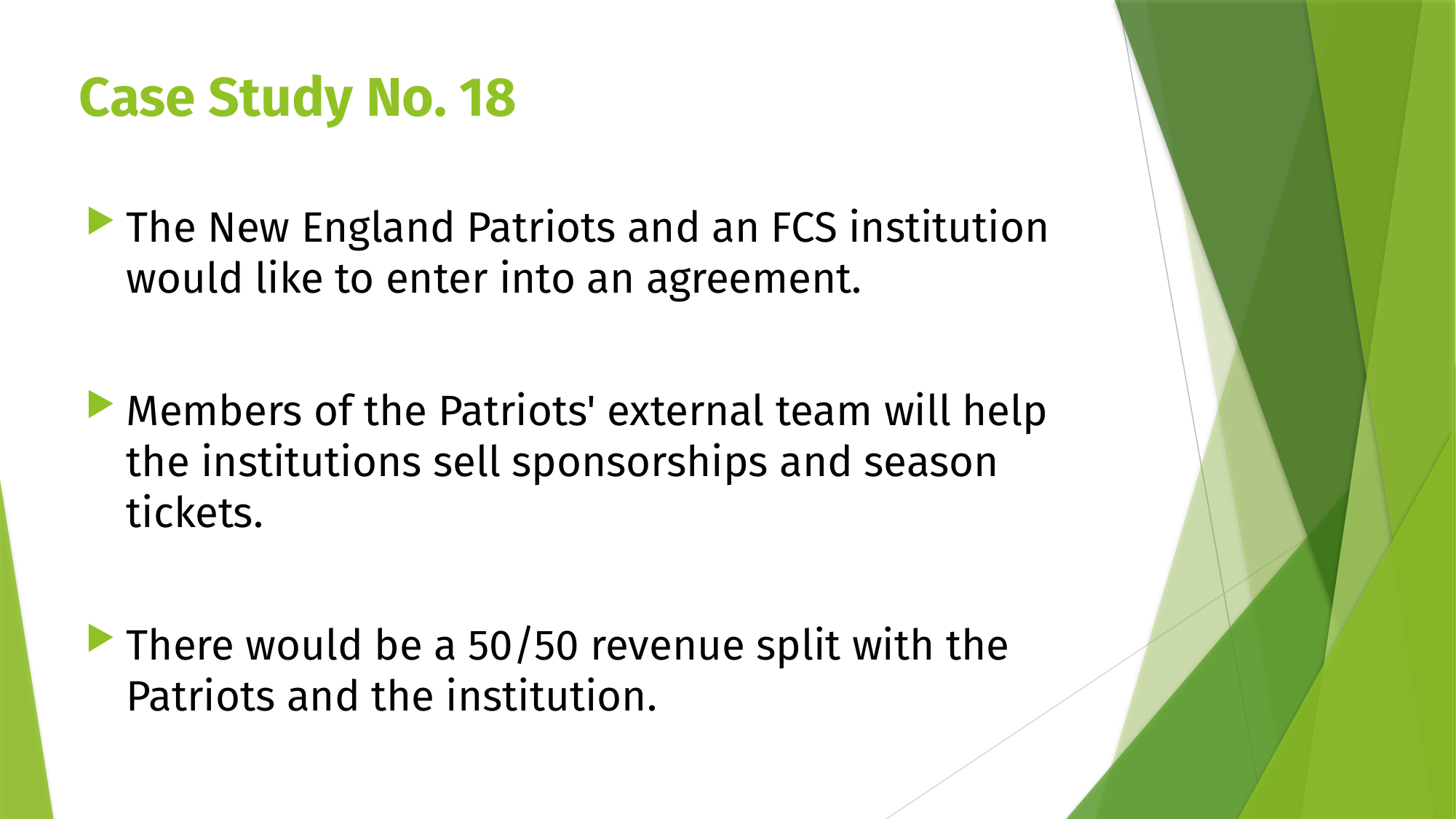

# Case Study No. 18
The New England Patriots and an FCS institution  would like to enter into an agreement.

Members of the Patriots' external team will help the institutions sell sponsorships and season tickets.

There would be a 50/50 revenue split with the Patriots and the institution.